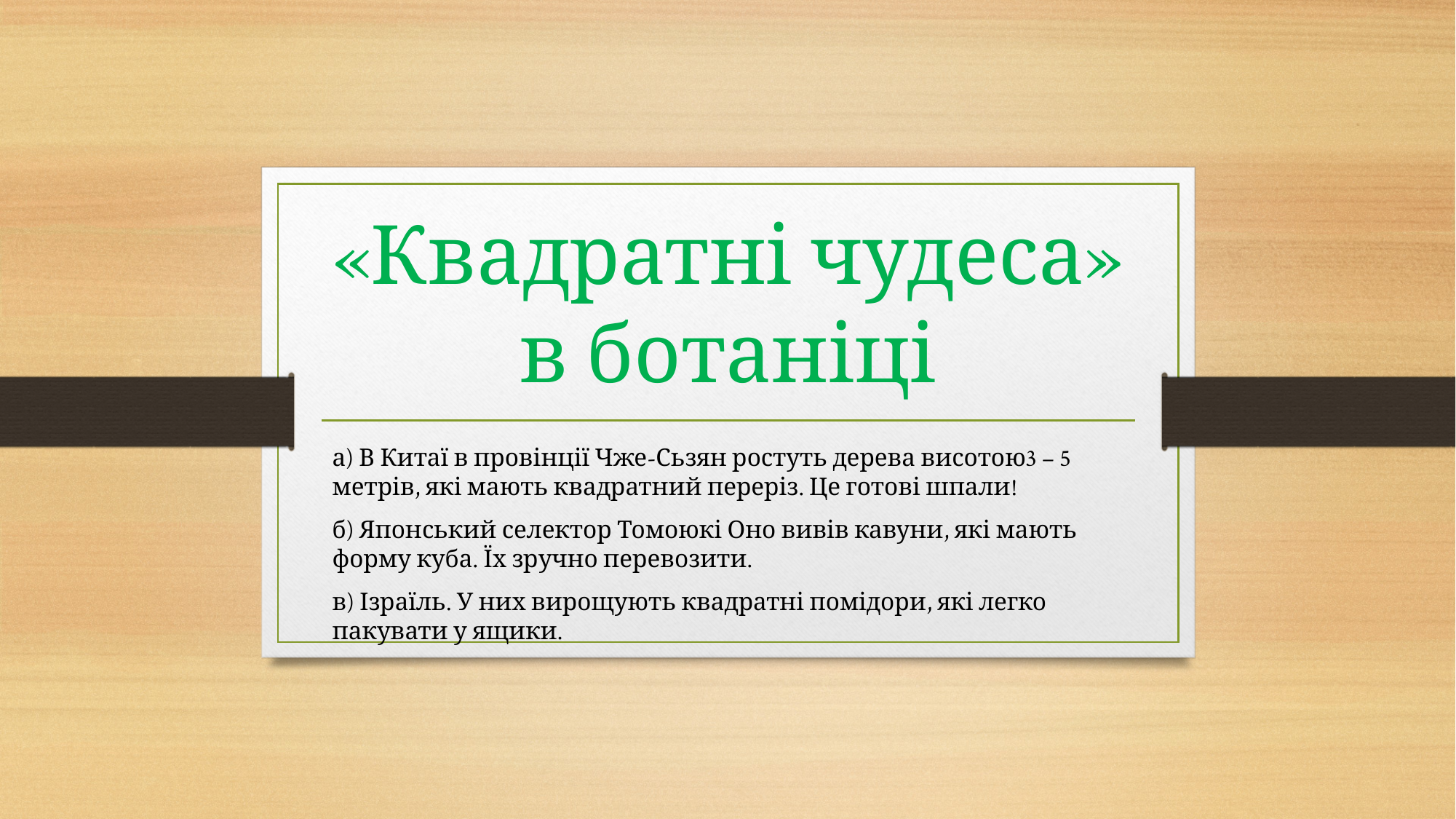

# «Квадратні чудеса» в ботаніці
а) В Китаї в провінції Чже-Сьзян ростуть дерева висотою3 – 5 метрів, які мають квадратний переріз. Це готові шпали!
б) Японський селектор Томоюкі Оно вивів кавуни, які мають форму куба. Їх зручно перевозити.
в) Ізраїль. У них вирощують квадратні помідори, які легко пакувати у ящики.